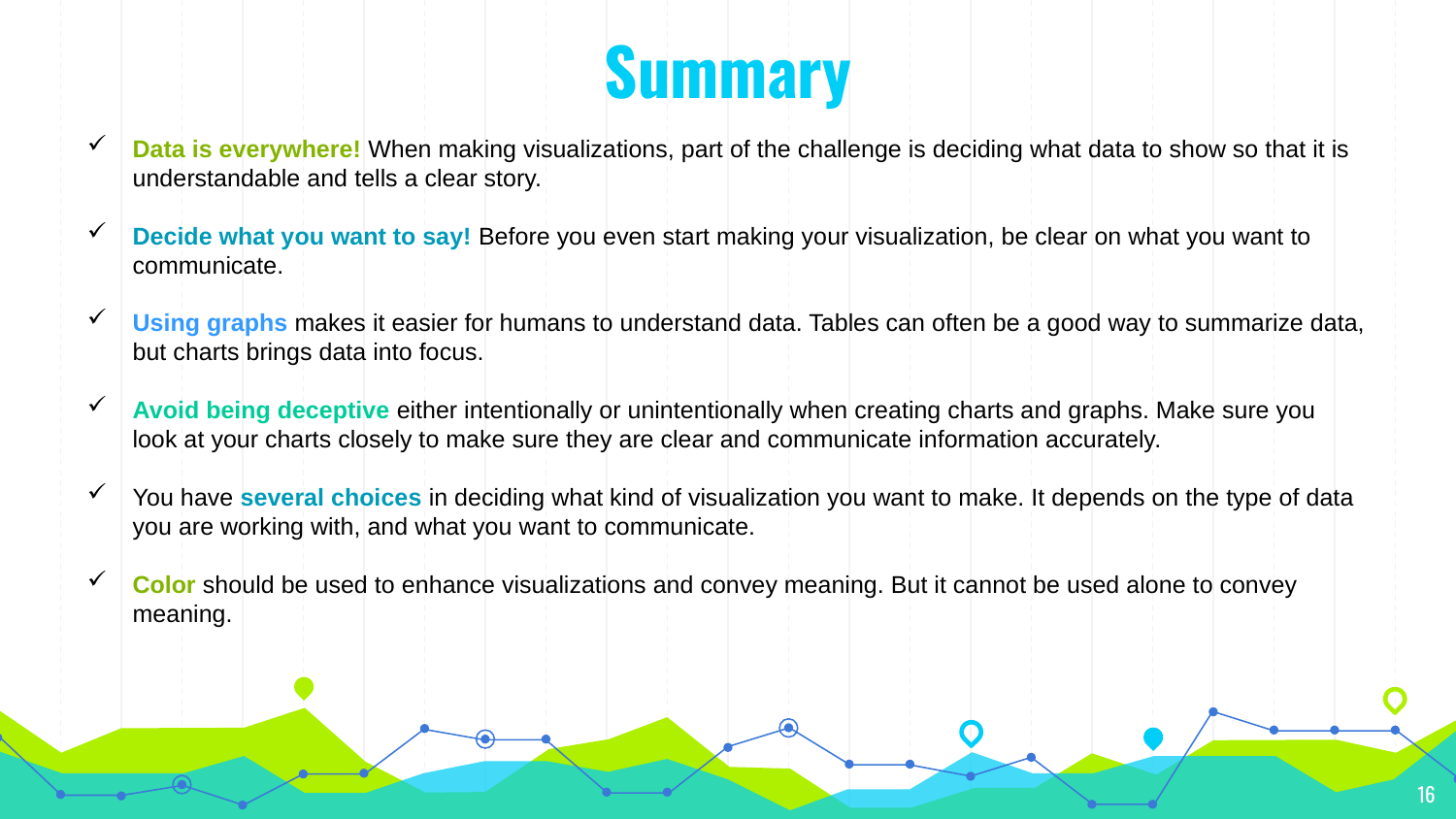

# Summary
Data is everywhere! When making visualizations, part of the challenge is deciding what data to show so that it is understandable and tells a clear story.

Decide what you want to say! Before you even start making your visualization, be clear on what you want to communicate.

Using graphs makes it easier for humans to understand data. Tables can often be a good way to summarize data, but charts brings data into focus.

Avoid being deceptive either intentionally or unintentionally when creating charts and graphs. Make sure you look at your charts closely to make sure they are clear and communicate information accurately.

You have several choices in deciding what kind of visualization you want to make. It depends on the type of data you are working with, and what you want to communicate.

Color should be used to enhance visualizations and convey meaning. But it cannot be used alone to convey meaning.
16